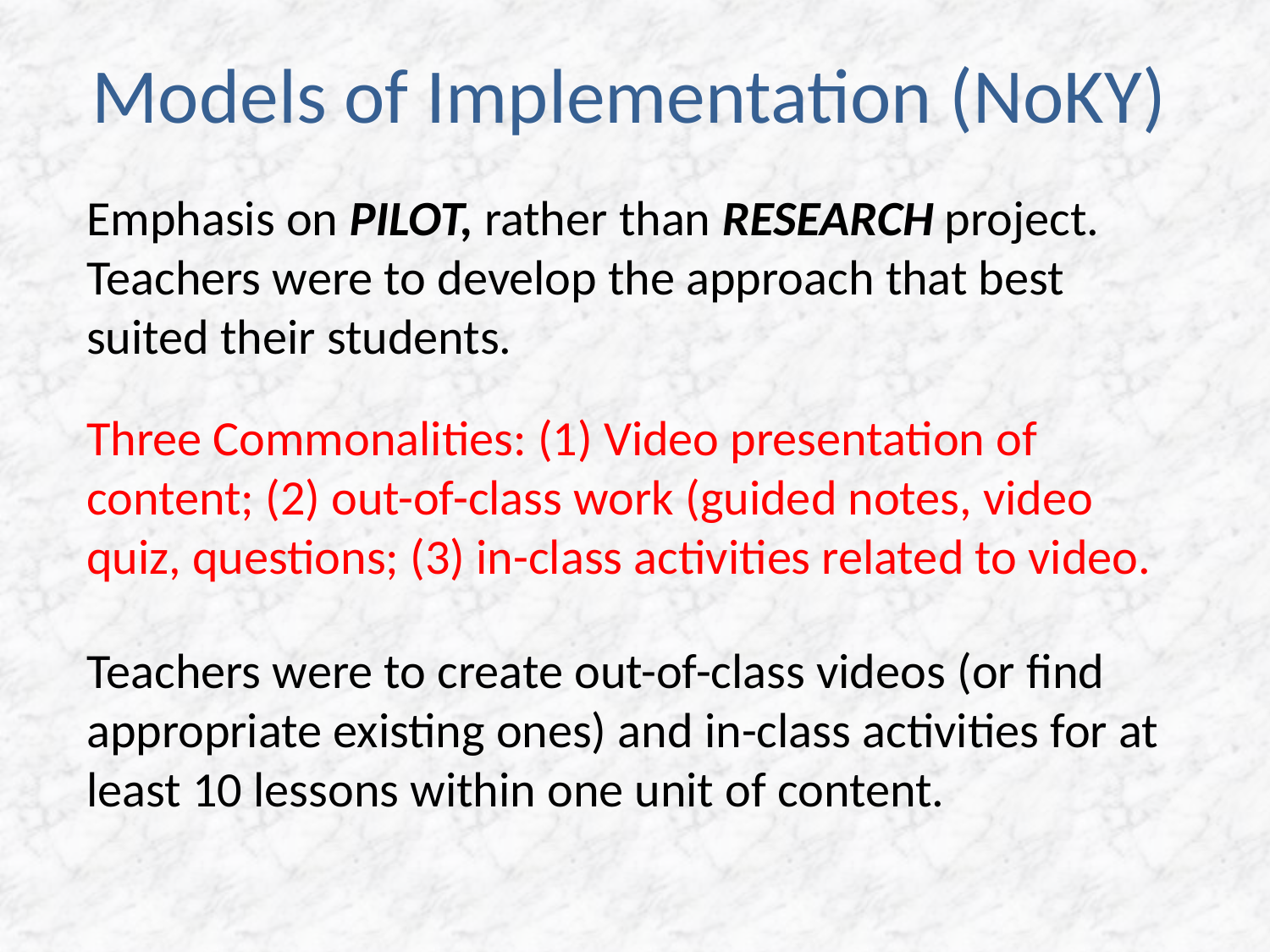

# Models of Implementation (NoKY)
Emphasis on PILOT, rather than RESEARCH project.  Teachers were to develop the approach that best suited their students.
Three Commonalities: (1) Video presentation of content; (2) out-of-class work (guided notes, video quiz, questions; (3) in-class activities related to video.
Teachers were to create out-of-class videos (or find appropriate existing ones) and in-class activities for at least 10 lessons within one unit of content.